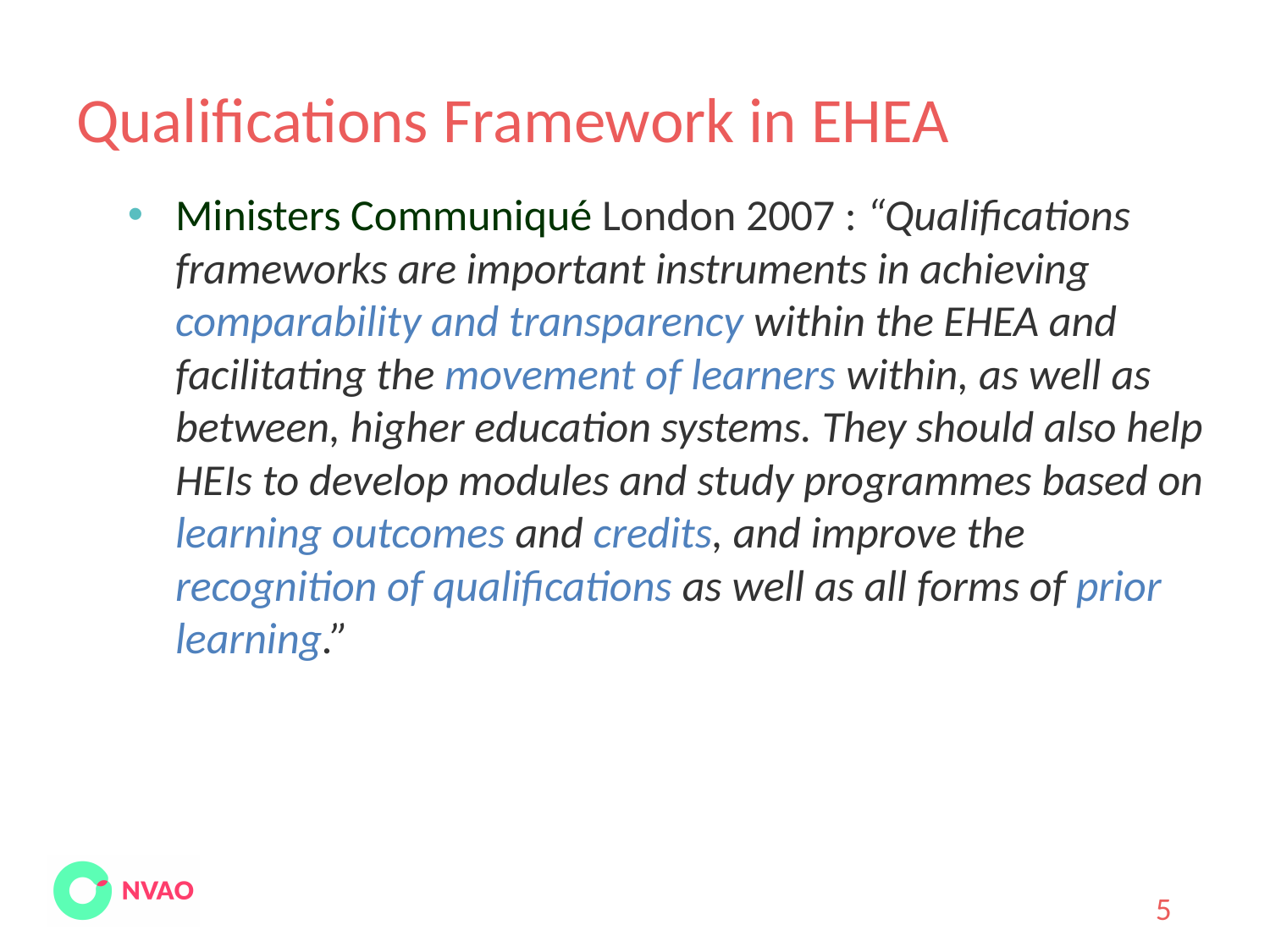

Qualifications Framework in EHEA
Ministers Communiqué London 2007 : “Qualifications frameworks are important instruments in achieving comparability and transparency within the EHEA and facilitating the movement of learners within, as well as between, higher education systems. They should also help HEIs to develop modules and study programmes based on learning outcomes and credits, and improve the recognition of qualifications as well as all forms of prior learning.”
5